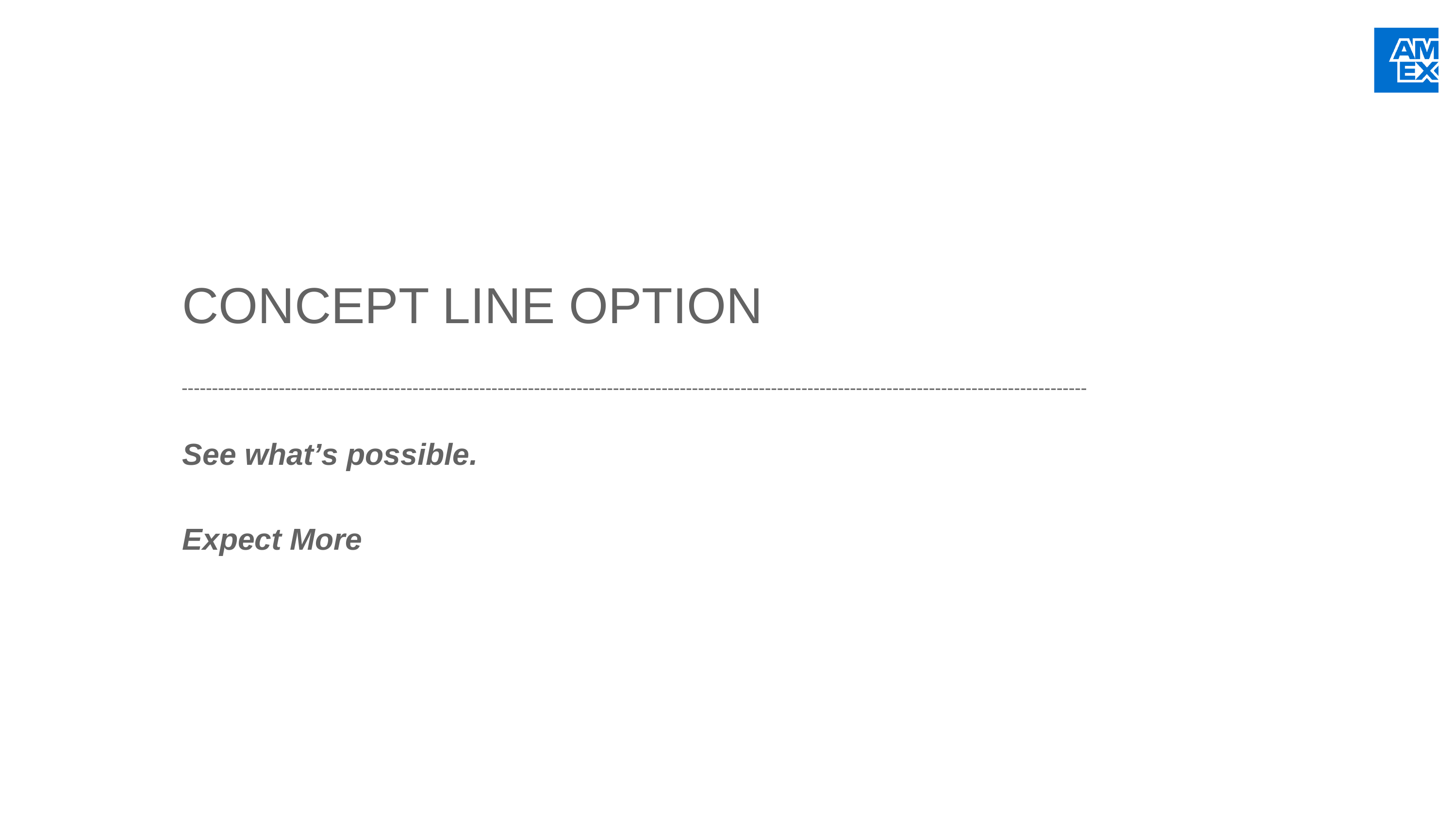

CONCEPT LINE OPTION

See what’s possible.

Expect More